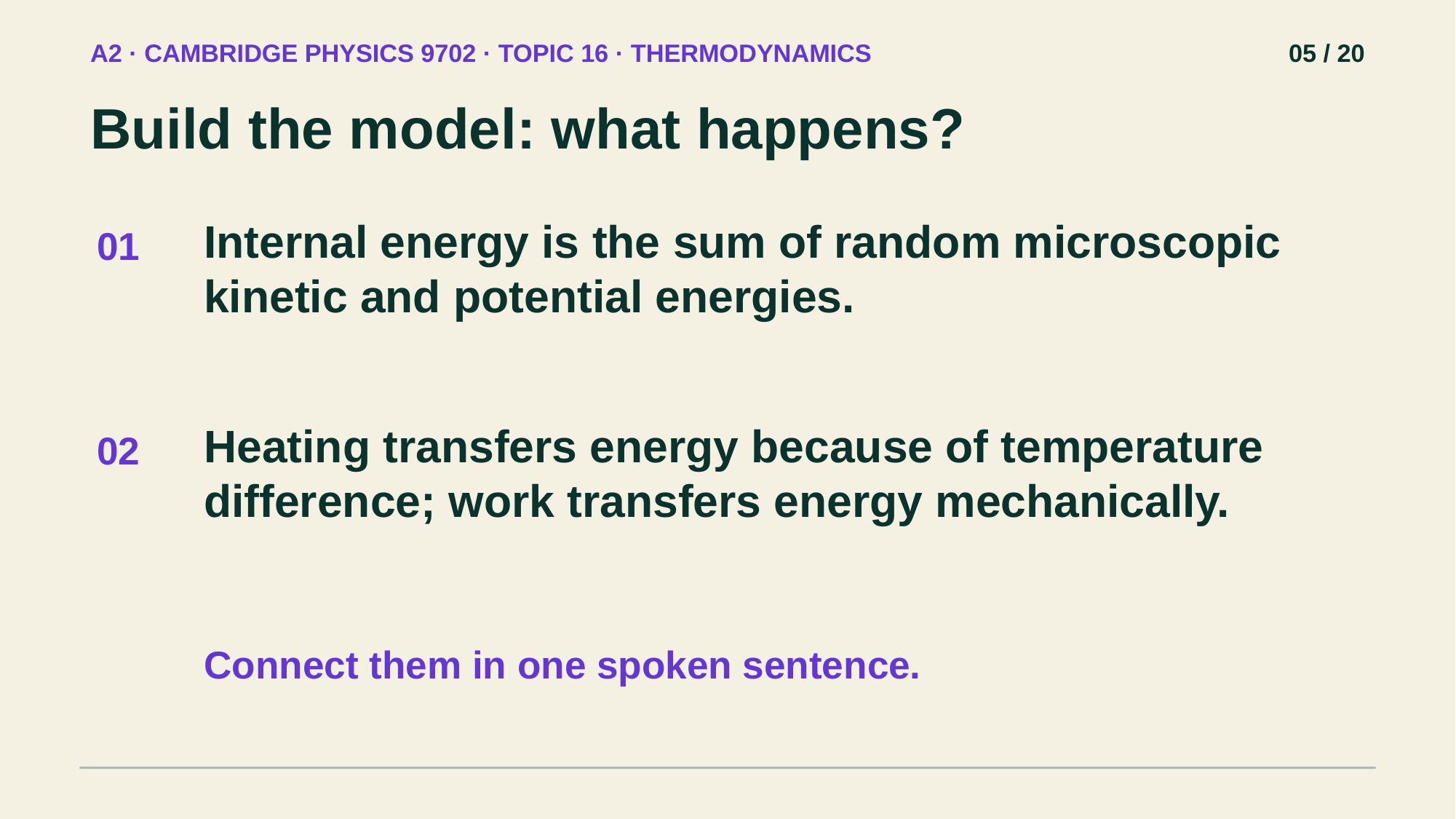

A2 · CAMBRIDGE PHYSICS 9702 · TOPIC 16 · THERMODYNAMICS
05 / 20
Build the model: what happens?
Internal energy is the sum of random microscopic kinetic and potential energies.
01
Heating transfers energy because of temperature difference; work transfers energy mechanically.
02
Connect them in one spoken sentence.